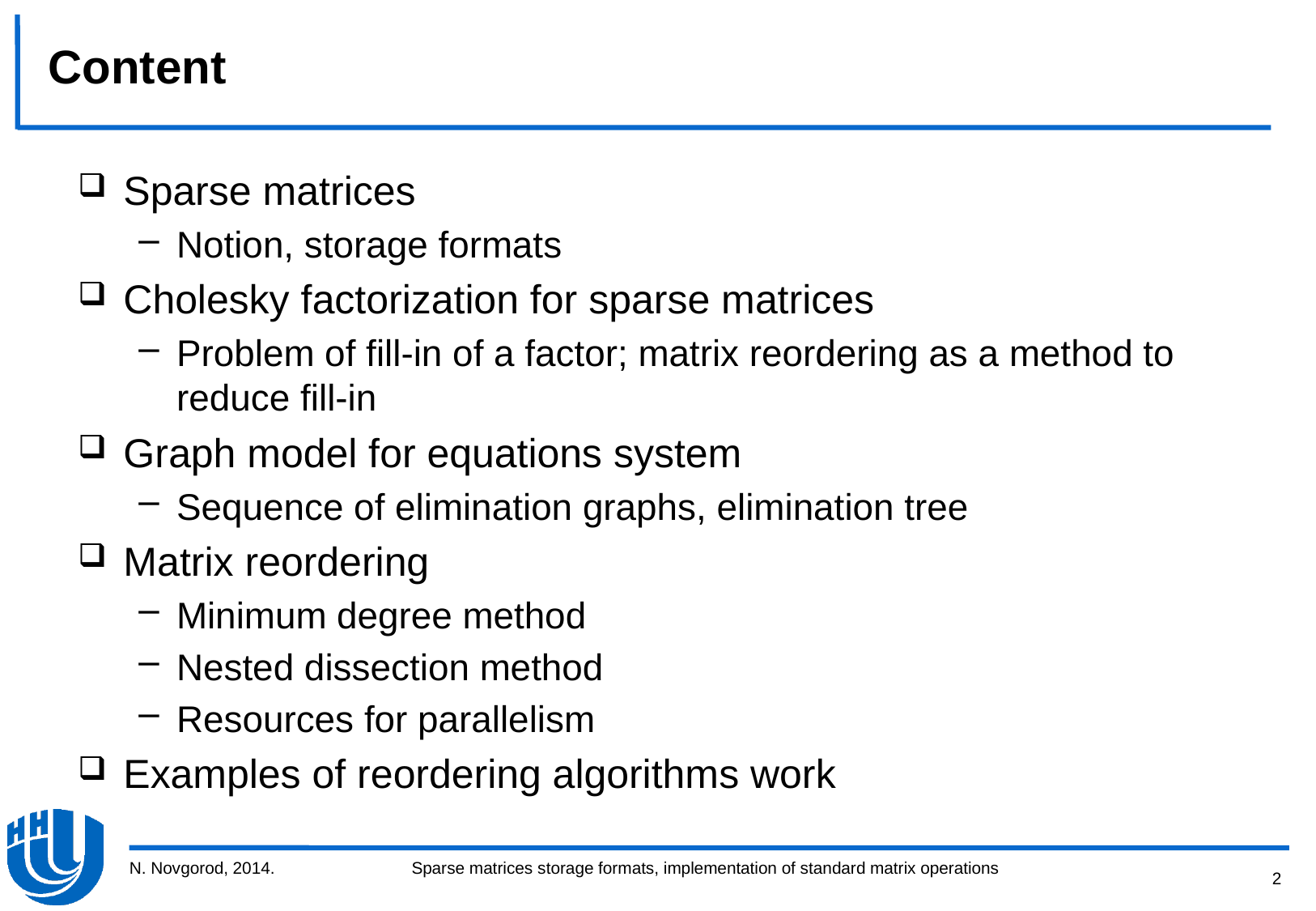

# Content
Sparse matrices
Notion, storage formats
Cholesky factorization for sparse matrices
Problem of fill-in of a factor; matrix reordering as a method to reduce fill-in
Graph model for equations system
Sequence of elimination graphs, elimination tree
Matrix reordering
Minimum degree method
Nested dissection method
Resources for parallelism
Examples of reordering algorithms work
N. Novgorod, 2014.
2
Sparse matrices storage formats, implementation of standard matrix operations